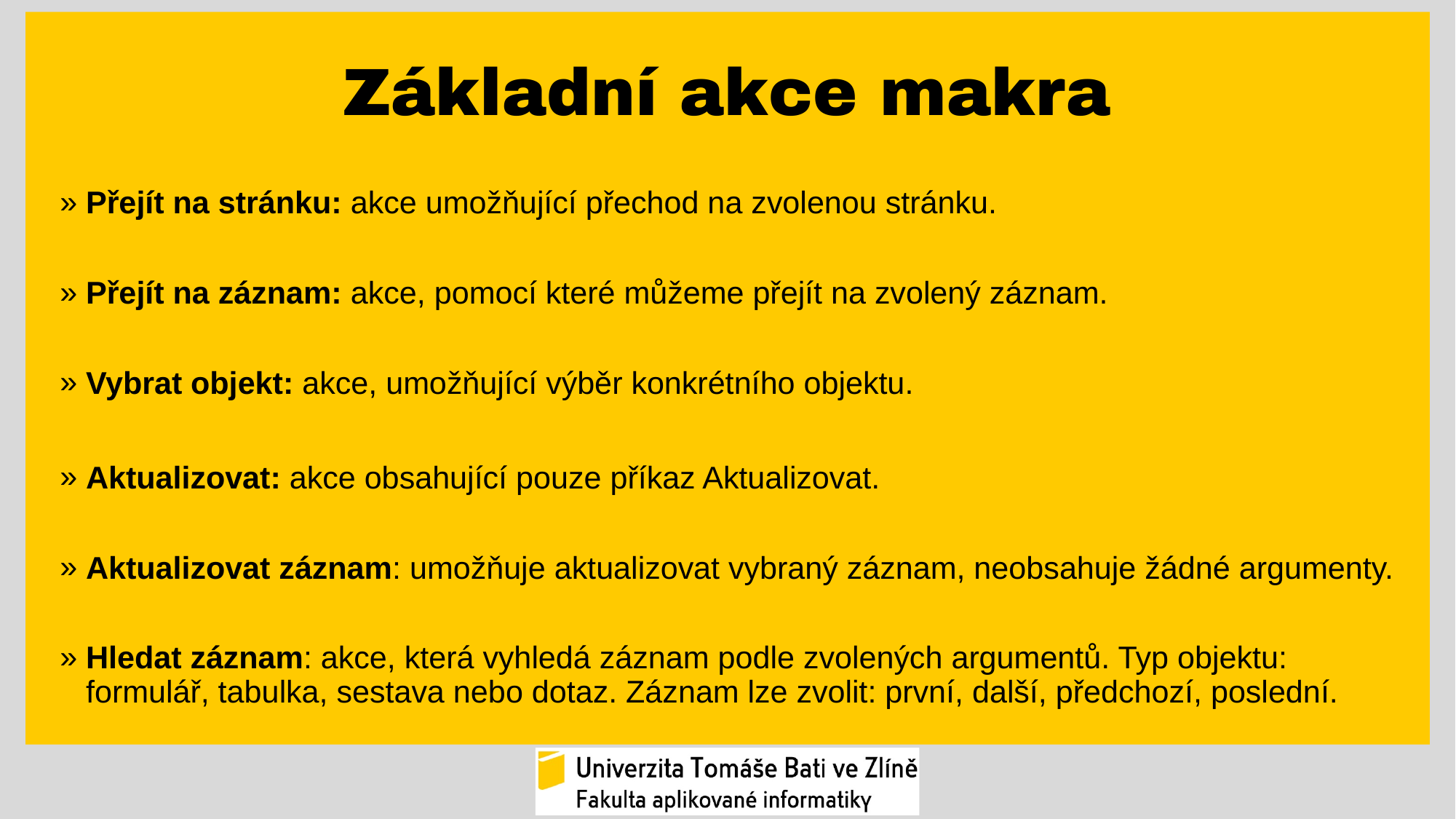

# Základní akce makra
Přejít na stránku: akce umožňující přechod na zvolenou stránku.

Přejít na záznam: akce, pomocí které můžeme přejít na zvolený záznam.

Vybrat objekt: akce, umožňující výběr konkrétního objektu.

Aktualizovat: akce obsahující pouze příkaz Aktualizovat.

Aktualizovat záznam: umožňuje aktualizovat vybraný záznam, neobsahuje žádné argumenty.

Hledat záznam: akce, která vyhledá záznam podle zvolených argumentů. Typ objektu: formulář, tabulka, sestava nebo dotaz. Záznam lze zvolit: první, další, předchozí, poslední.